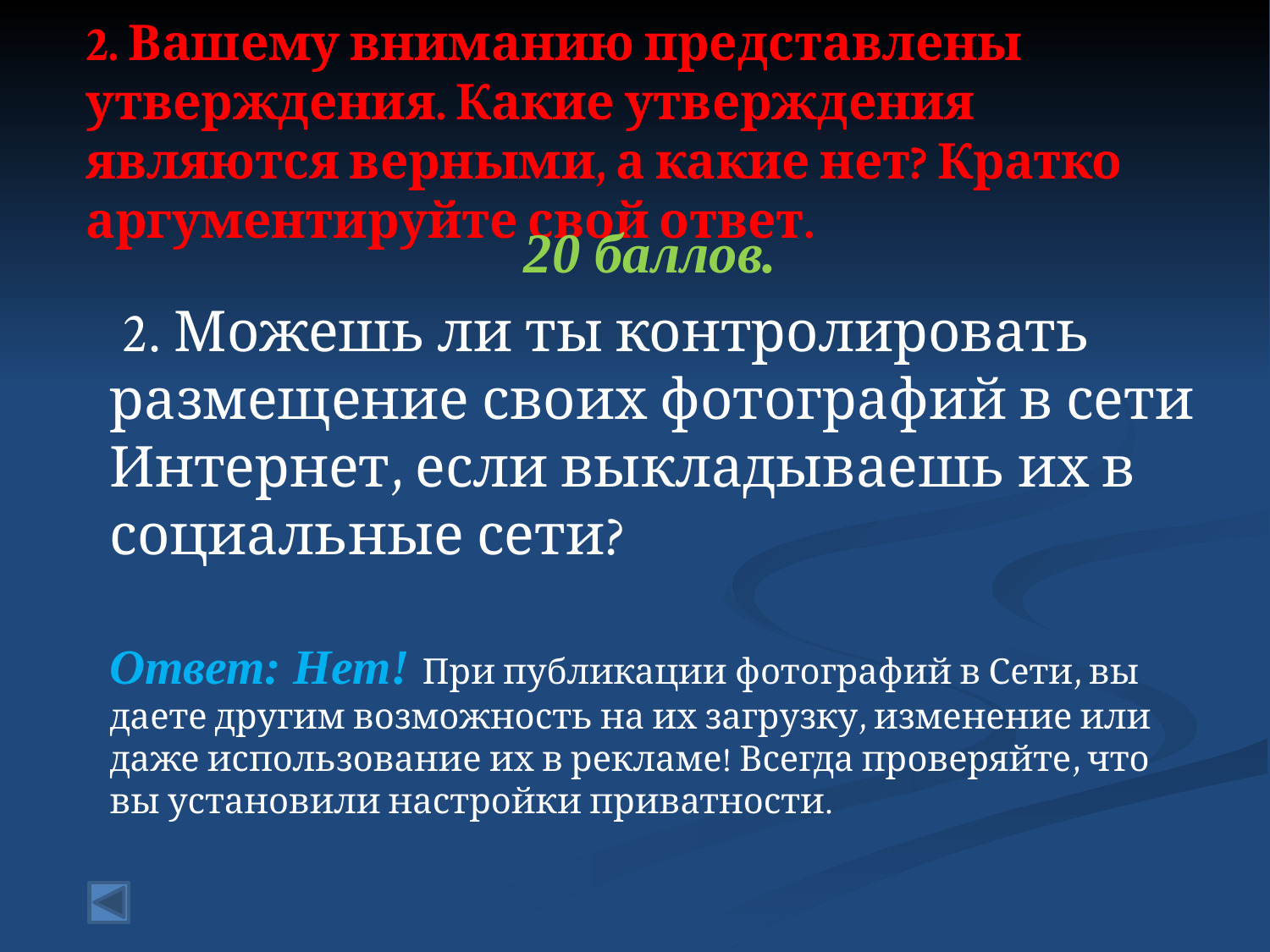

# 2. Вашему вниманию представлены  утверждения. Какие утверждения являются верными, а какие нет? Кратко аргументируйте свой ответ.
20 баллов.
 2. Можешь ли ты контролировать размещение своих фотографий в сети Интернет, если выкладываешь их в социальные сети?

Ответ: Нет! При публикации фотографий в Сети, вы даете другим возможность на их загрузку, изменение или даже использование их в рекламе! Всегда проверяйте, что вы установили настройки приватности.